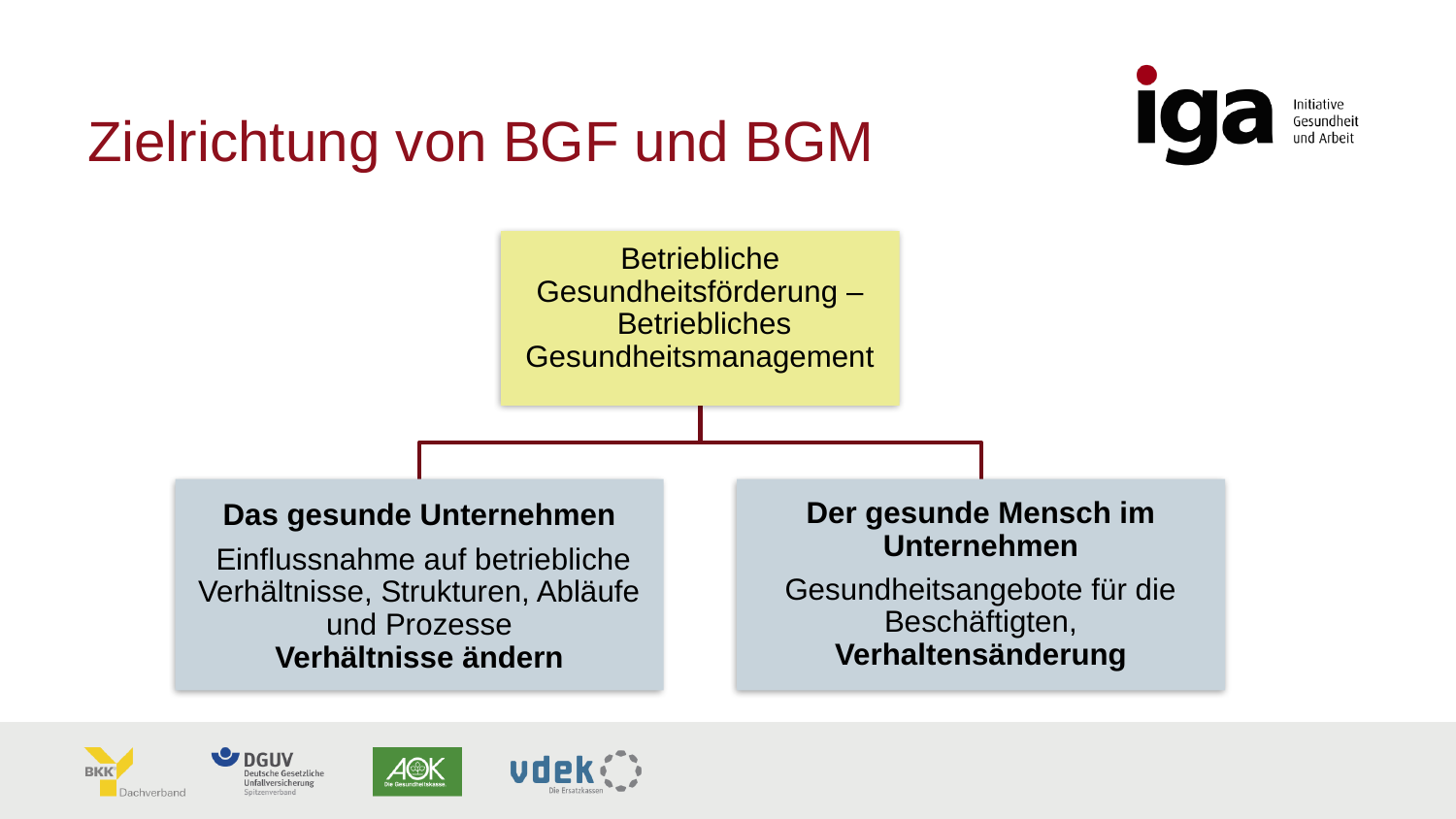

# Zielrichtung von BGF und BGM
Betriebliche Gesundheitsförderung –
 Betriebliches Gesundheitsmanagement
Das gesunde Unternehmen
 Einflussnahme auf betriebliche Verhältnisse, Strukturen, Abläufe und Prozesse
Verhältnisse ändern
Der gesunde Mensch im Unternehmen
Gesundheitsangebote für die Beschäftigten, Verhaltensänderung